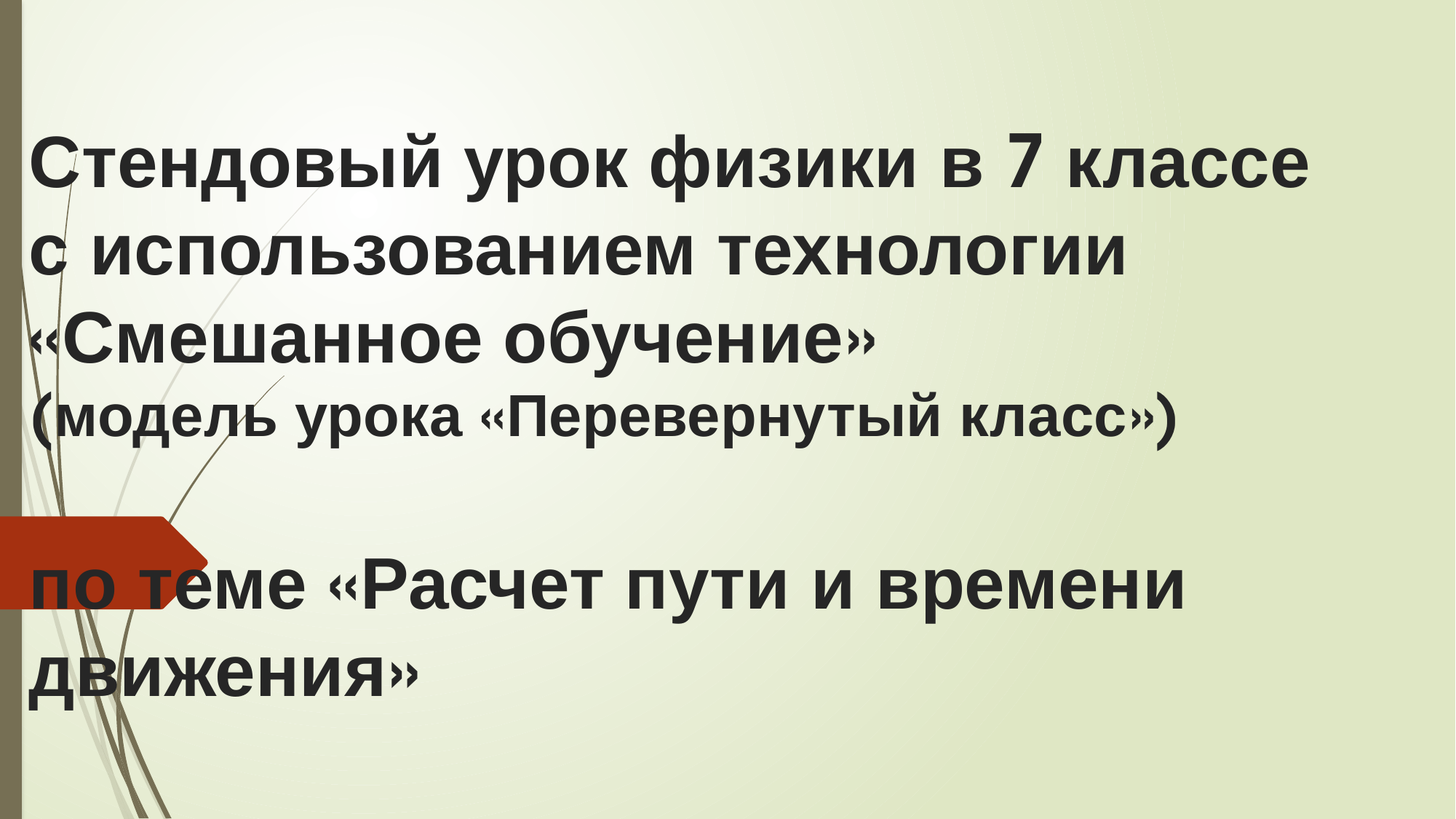

# Стендовый урок физики в 7 классе с использованием технологии «Смешанное обучение» (модель урока «Перевернутый класс») по теме «Расчет пути и времени движения»